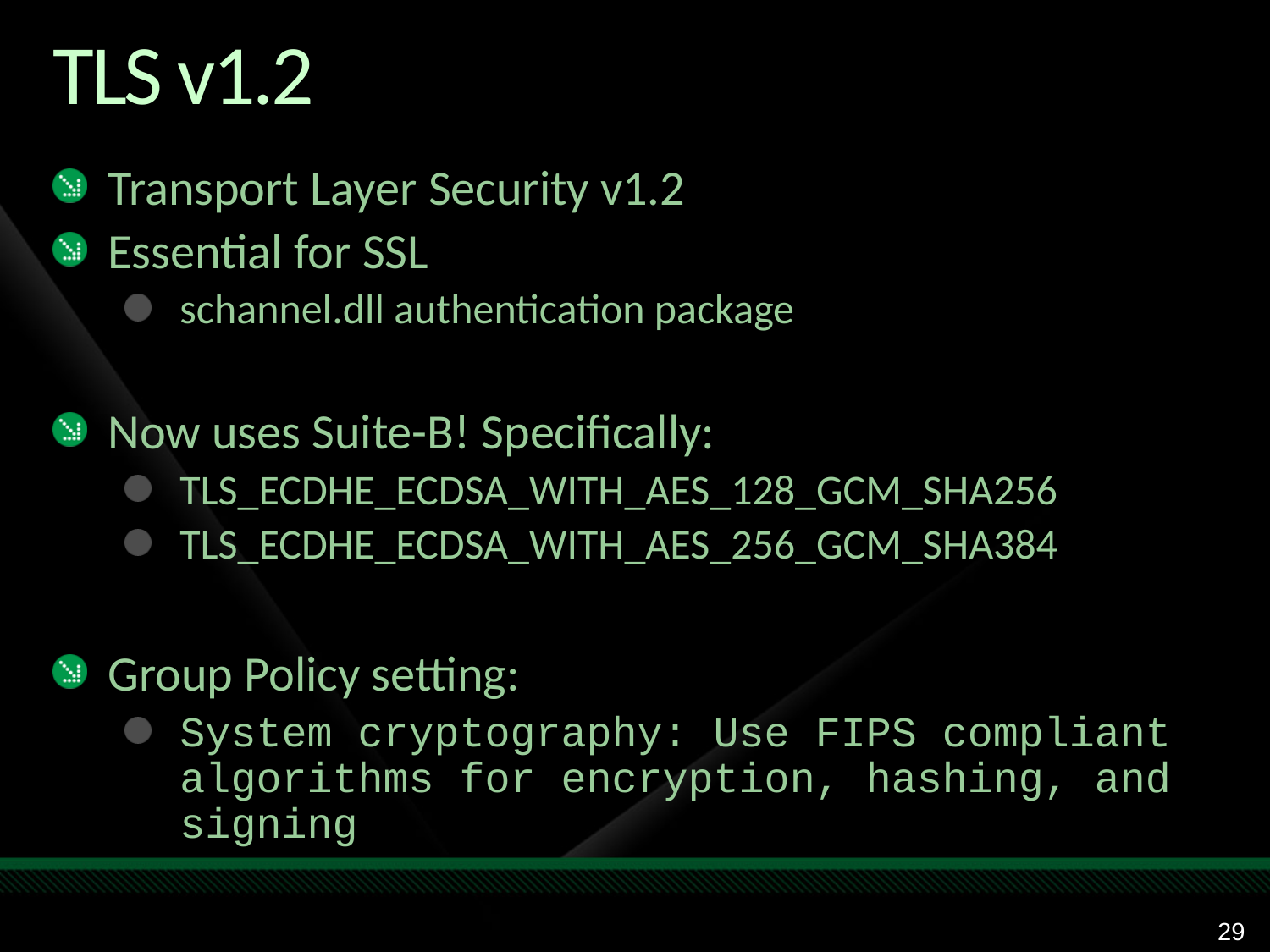

# TLS v1.2
Transport Layer Security v1.2
Essential for SSL
schannel.dll authentication package

Now uses Suite-B! Specifically:
TLS_ECDHE_ECDSA_WITH_AES_128_GCM_SHA256
TLS_ECDHE_ECDSA_WITH_AES_256_GCM_SHA384

Group Policy setting:
System cryptography: Use FIPS compliant algorithms for encryption, hashing, and signing